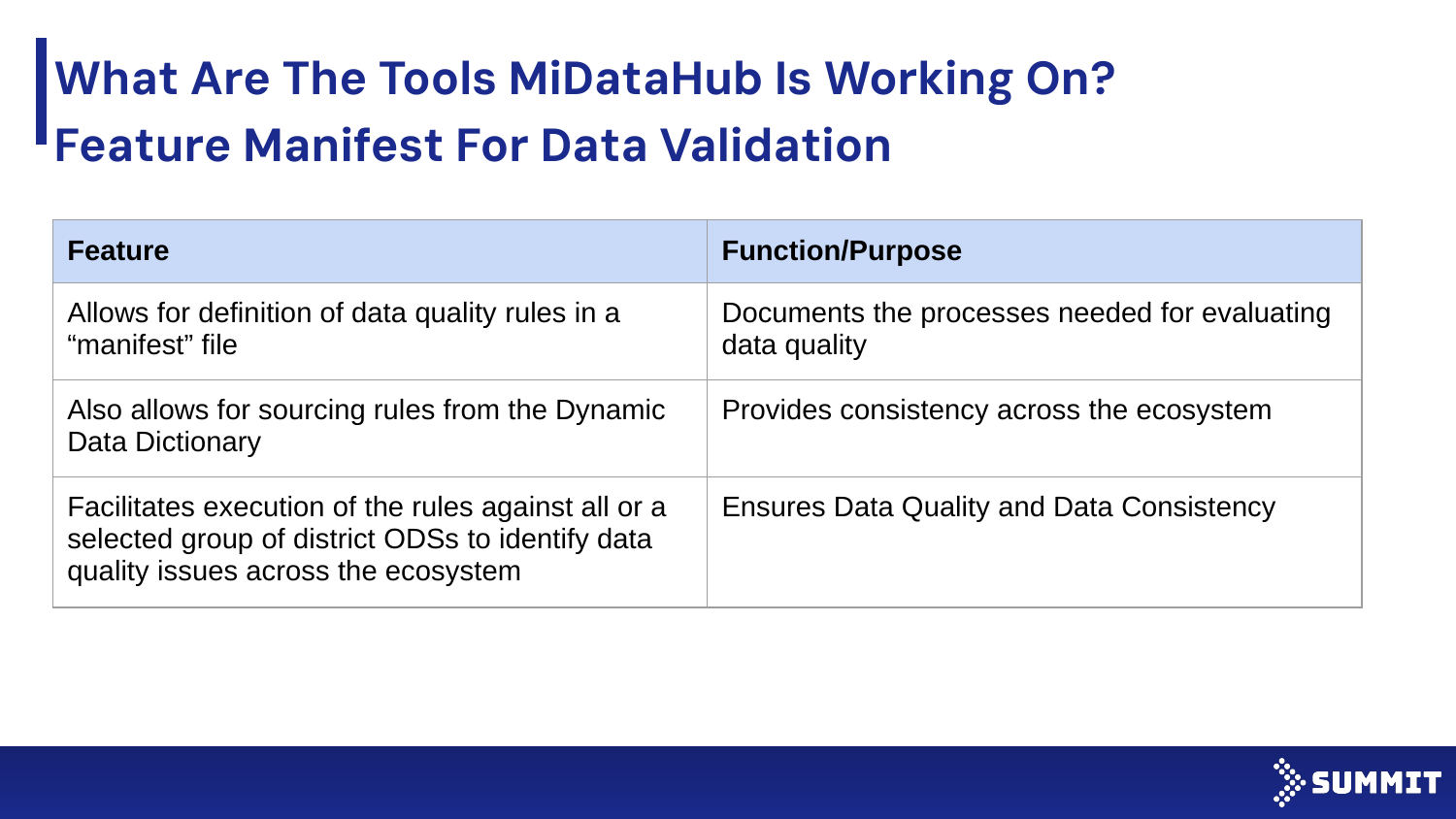

What Are The Tools MiDataHub Is Working On?
Feature Manifest For Data Validation
| Feature | Function/Purpose |
| --- | --- |
| Allows for definition of data quality rules in a “manifest” file | Documents the processes needed for evaluating data quality |
| Also allows for sourcing rules from the Dynamic Data Dictionary | Provides consistency across the ecosystem |
| Facilitates execution of the rules against all or a selected group of district ODSs to identify data quality issues across the ecosystem | Ensures Data Quality and Data Consistency |